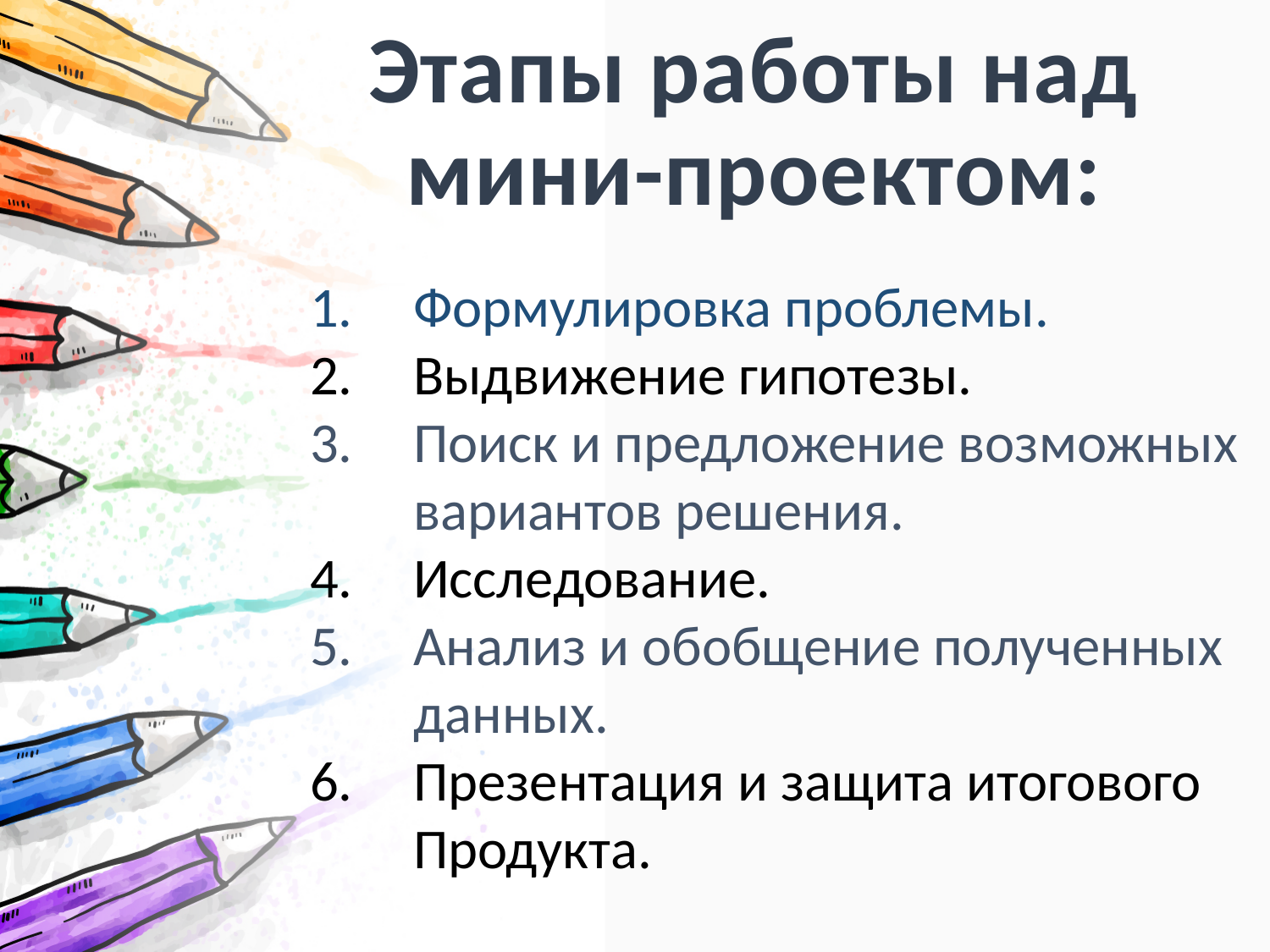

# Этапы работы над мини-проектом:
Формулировка проблемы.
Выдвижение гипотезы.
Поиск и предложение возможных вариантов решения.
Исследование.
Анализ и обобщение полученных данных.
Презентация и защита итогового Продукта.